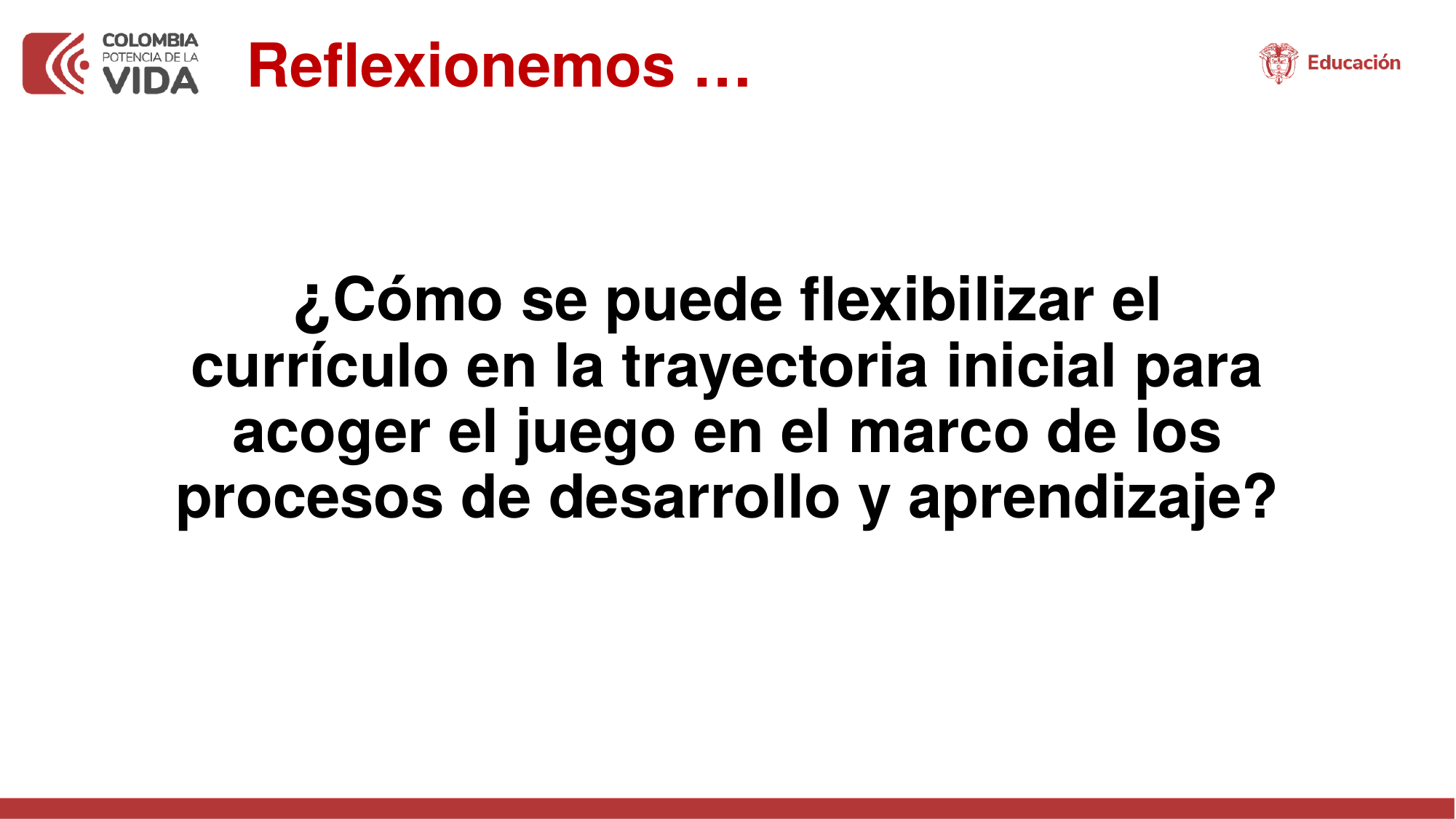

Reflexionemos …
# ¿Cómo se puede flexibilizar el currículo en la trayectoria inicial para acoger el juego en el marco de los procesos de desarrollo y aprendizaje?